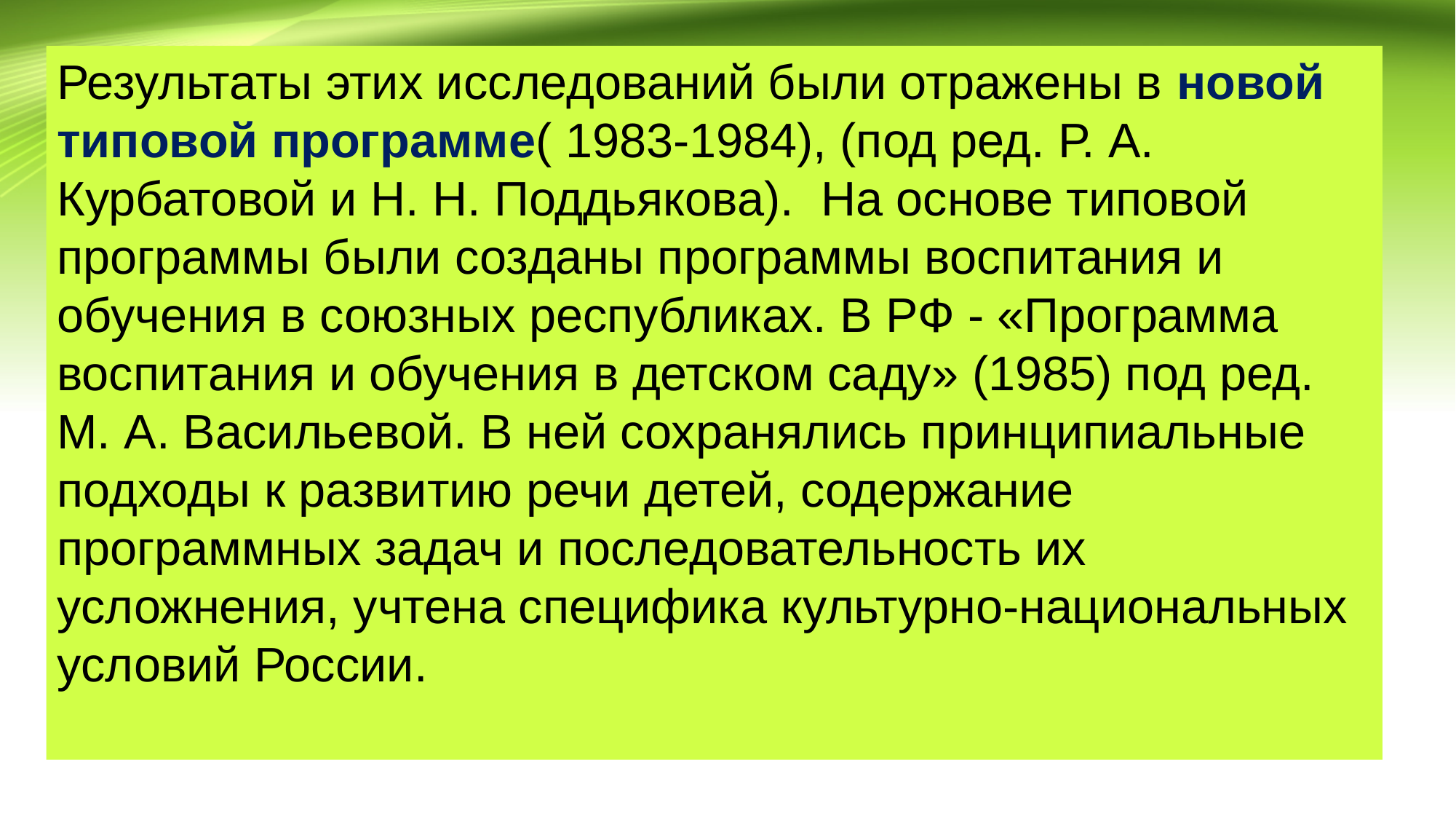

Результаты этих исследований были отражены в новой типовой программе( 1983-1984), (под ред. Р. А. Курбатовой и Н. Н. Поддьякова).  На основе типовой программы были созданы программы воспитания и обучения в союзных республиках. В РФ - «Программа воспитания и обучения в детском саду» (1985) под ред. М. А. Васильевой. В ней сохранялись принципиальные подходы к развитию речи детей, содержание программных задач и последовательность их усложнения, учтена специфика культурно-национальных условий России.